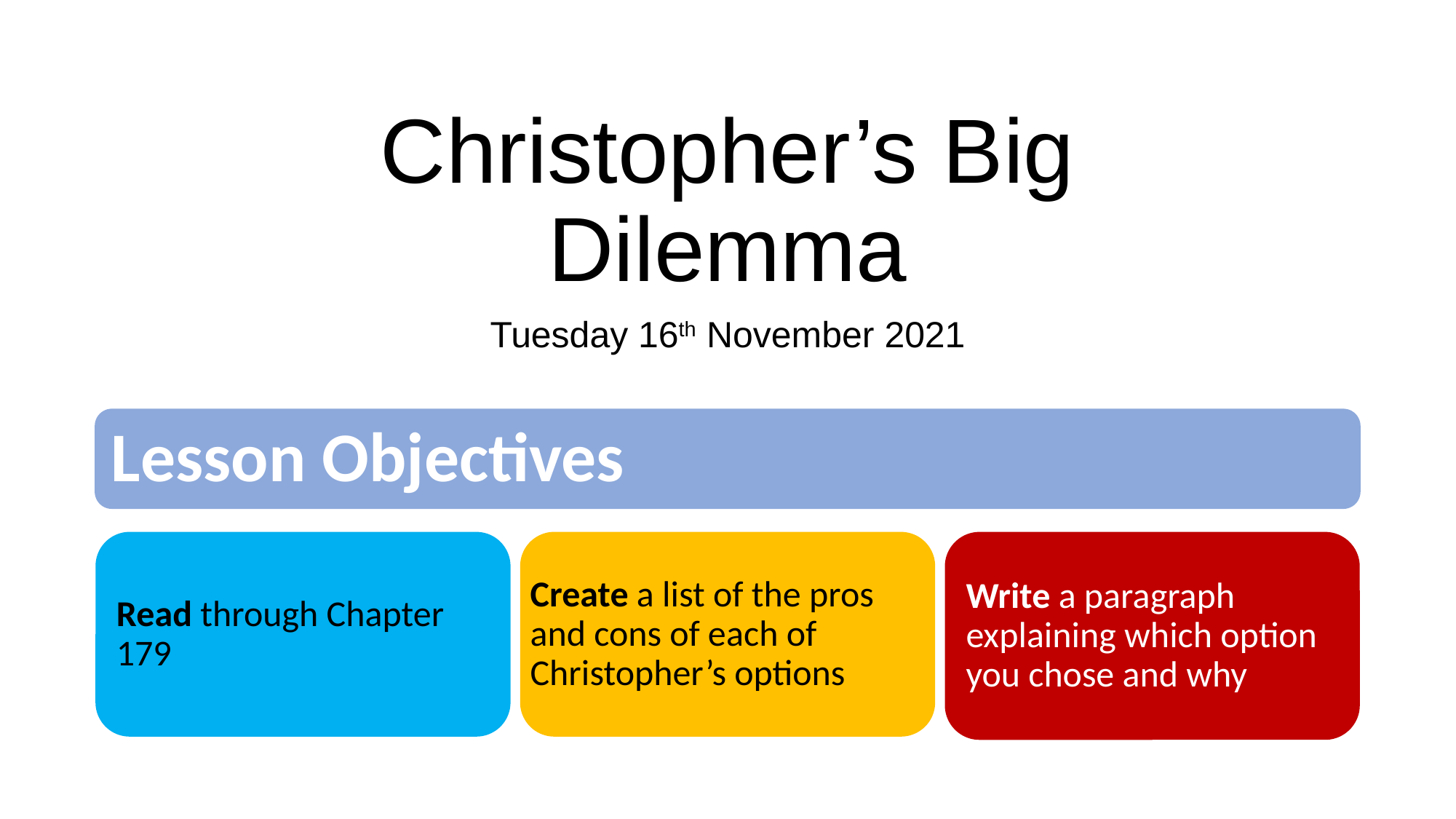

# Christopher’s Big Dilemma
Tuesday 16th November 2021
Lesson Objectives
Read through Chapter 179
Create a list of the pros and cons of each of Christopher’s options
Write a paragraph explaining which option you chose and why